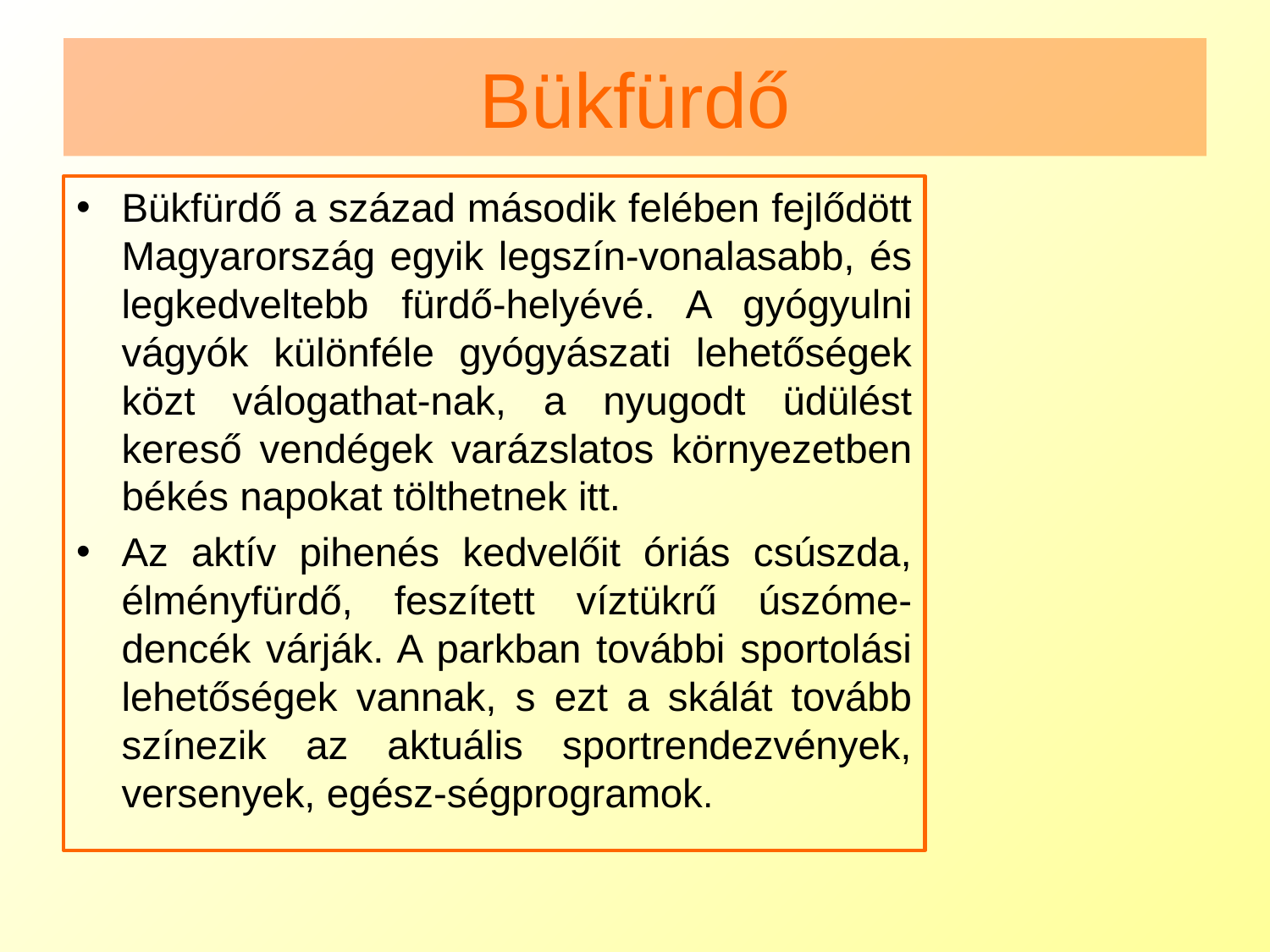

# Bükfürdő
Bükfürdő a század második felében fejlődött Magyarország egyik legszín-vonalasabb, és legkedveltebb fürdő-helyévé. A gyógyulni vágyók különféle gyógyászati lehetőségek közt válogathat-nak, a nyugodt üdülést kereső vendégek varázslatos környezetben békés napokat tölthetnek itt.
Az aktív pihenés kedvelőit óriás csúszda, élményfürdő, feszített víztükrű úszóme-dencék várják. A parkban további sportolási lehetőségek vannak, s ezt a skálát tovább színezik az aktuális sportrendezvények, versenyek, egész-ségprogramok.